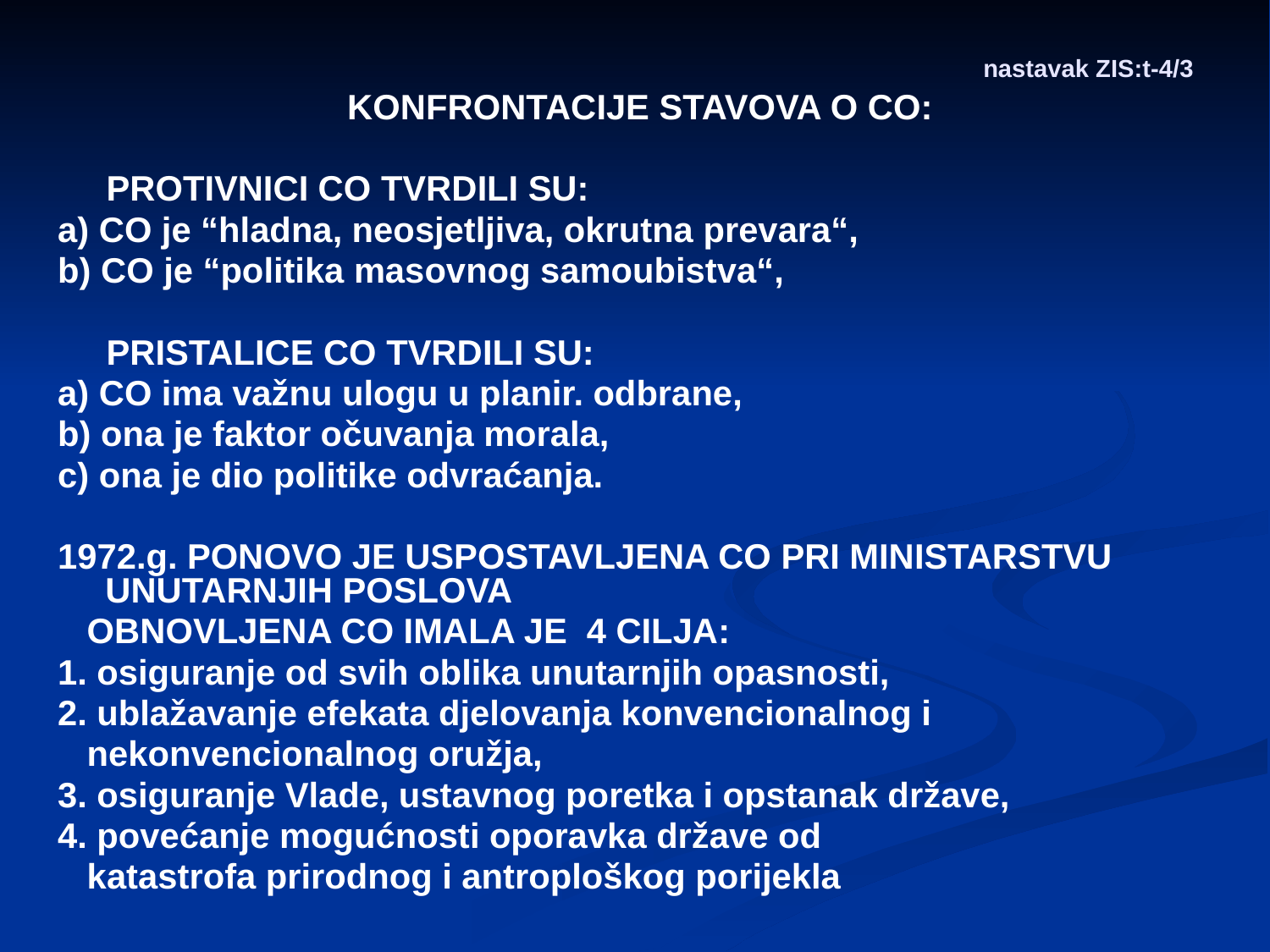

# nastavak ZIS:t-4/3
KONFRONTACIJE STAVOVA O CO:

     PROTIVNICI CO TVRDILI SU:
a) CO je “hladna, neosjetljiva, okrutna prevara“,
b) CO je “politika masovnog samoubistva“,

     PRISTALICE CO TVRDILI SU:
a) CO ima važnu ulogu u planir. odbrane,
b) ona je faktor očuvanja morala,
c) ona je dio politike odvraćanja.

1972.g. PONOVO JE USPOSTAVLJENA CO PRI MINISTARSTVU UNUTARNJIH POSLOVA
   OBNOVLJENA CO IMALA JE  4 CILJA:
1. osiguranje od svih oblika unutarnjih opasnosti,
2. ublažavanje efekata djelovanja konvencionalnog i
   nekonvencionalnog oružja,
3. osiguranje Vlade, ustavnog poretka i opstanak države,
4. povećanje mogućnosti oporavka države od
   katastrofa prirodnog i antroploškog porijekla